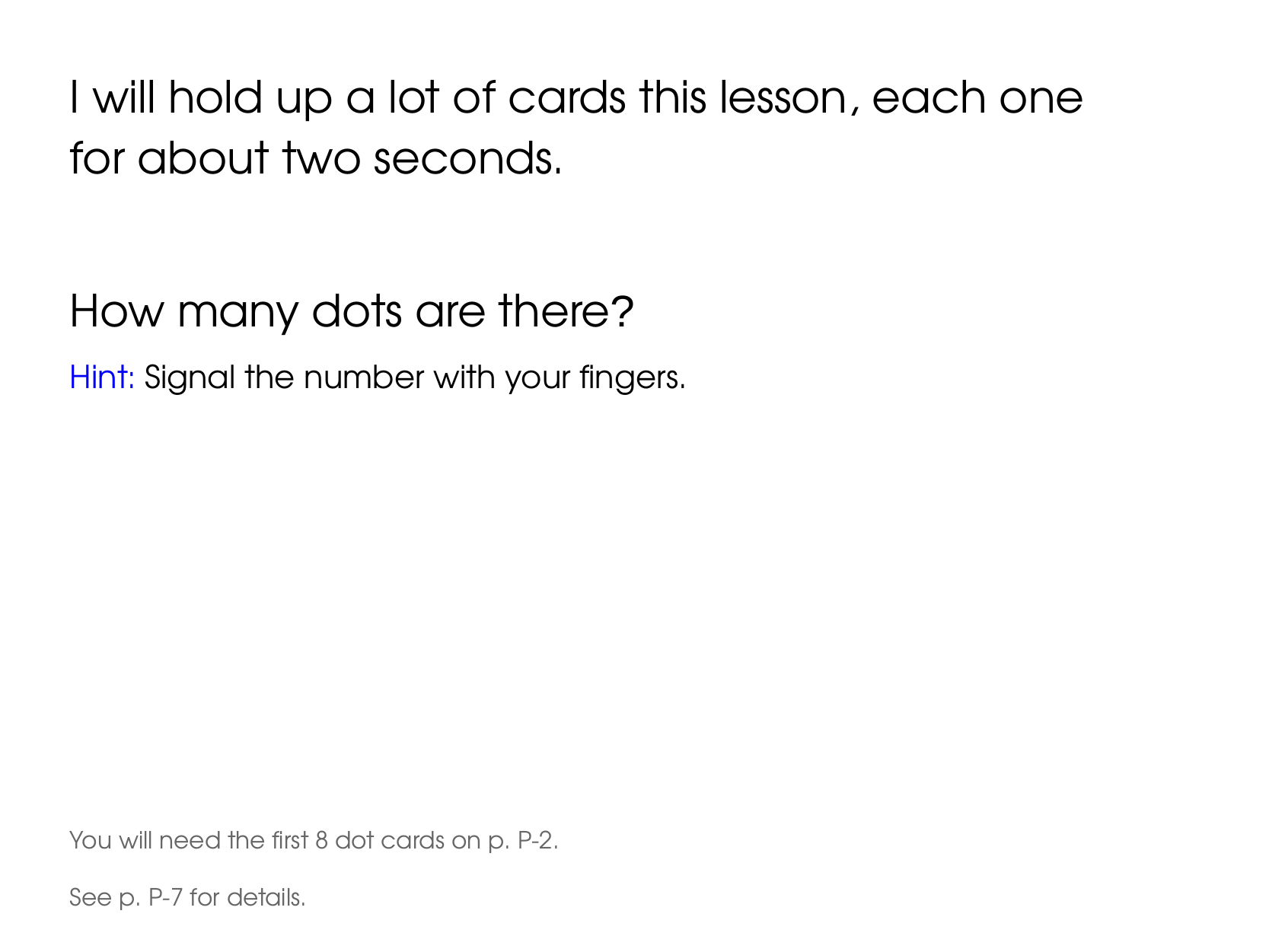

I will hold up a lot of cards this lesson, each one for about two seconds.

How many dots are there?
Hint: Signal the number with your fingers.
You will need the first 8 dot cards on p. P-2.
See p. P-7 for details.